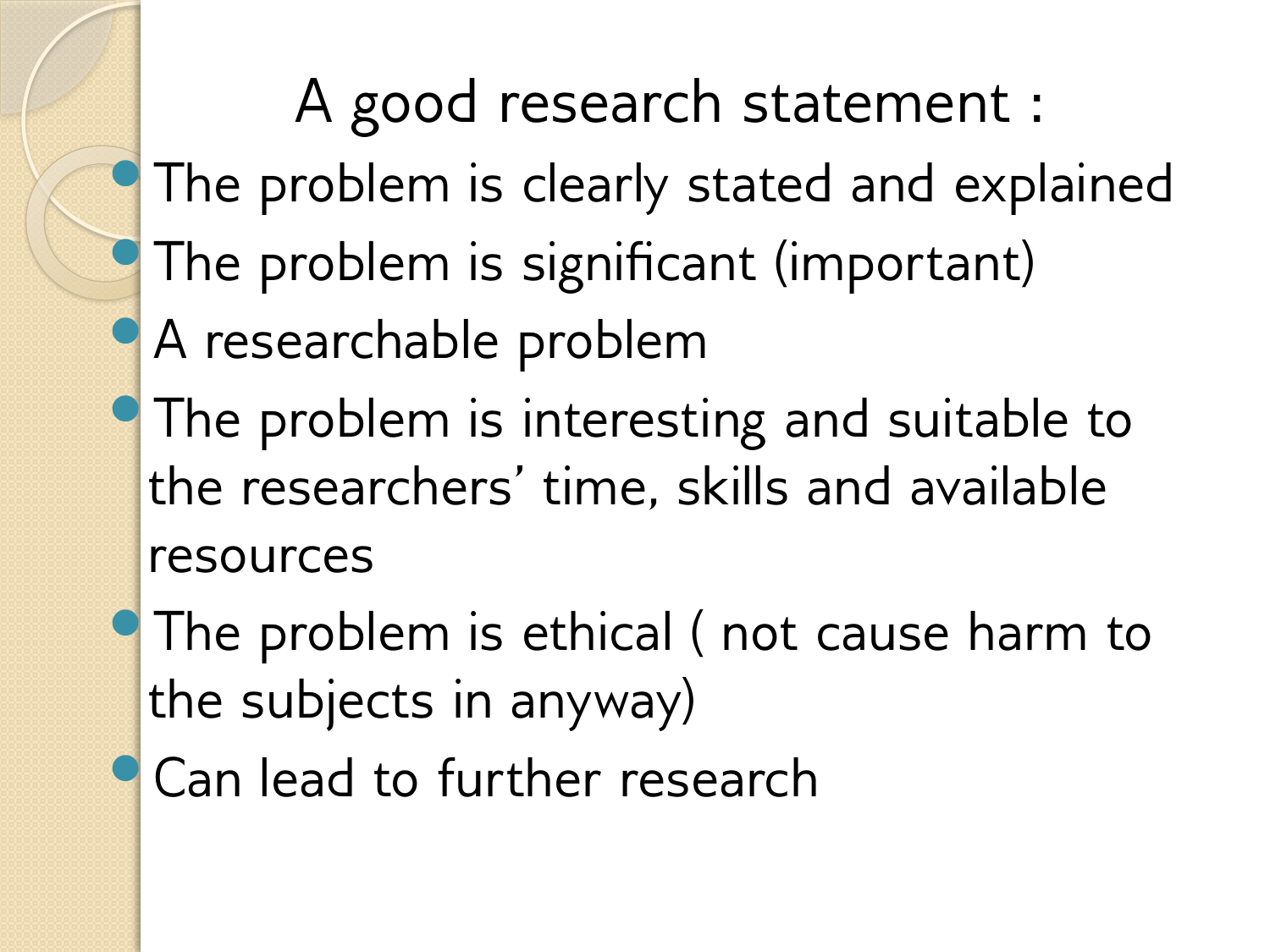

A good research statement :
The problem is clearly stated and explained
The problem is significant (important)
A researchable problem
The problem is interesting and suitable to the researchers’ time, skills and available resources
The problem is ethical ( not cause harm to the subjects in anyway)
Can lead to further research